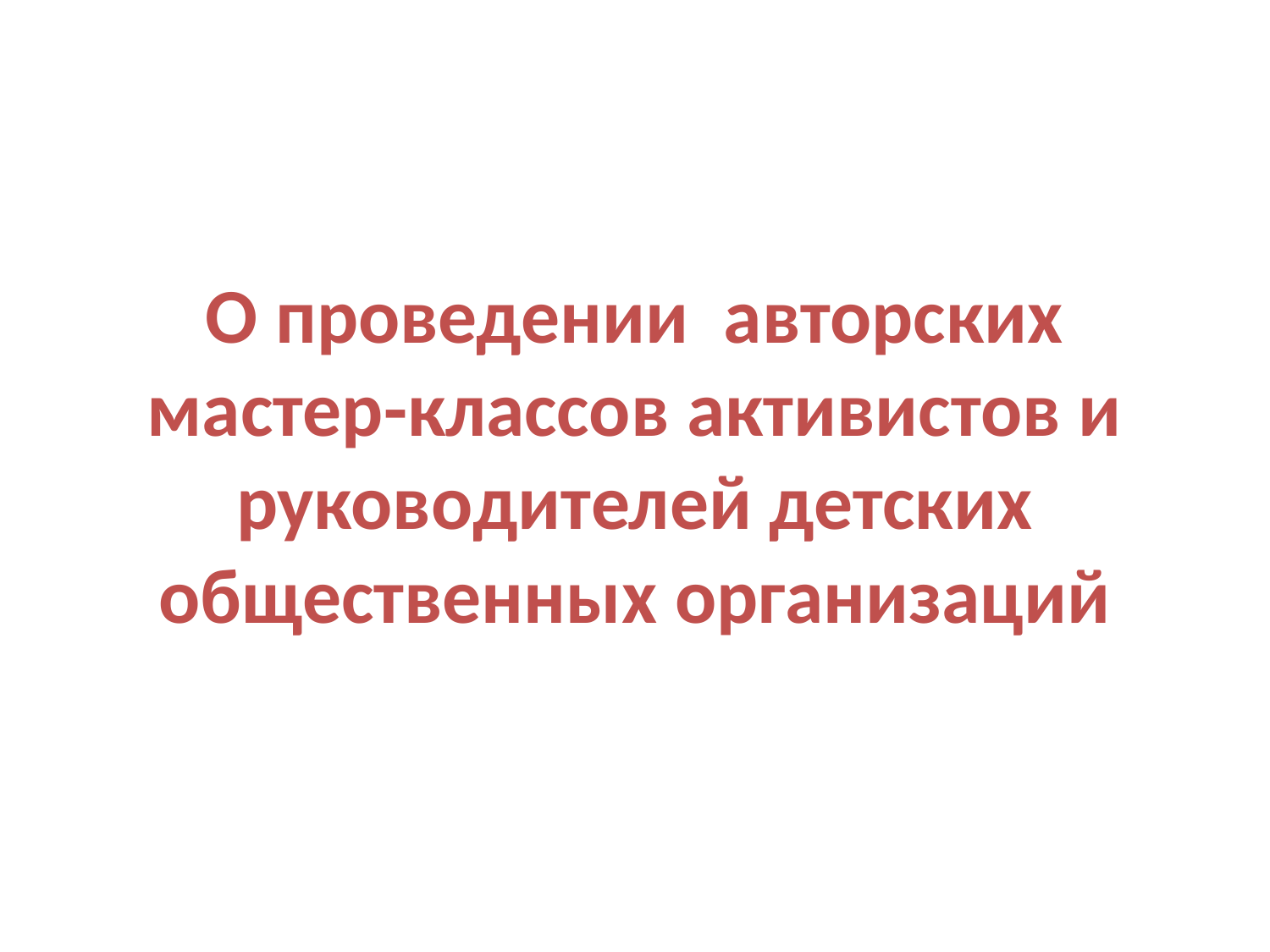

# О проведении  авторских мастер-классов активистов и руководителей детских общественных организаций